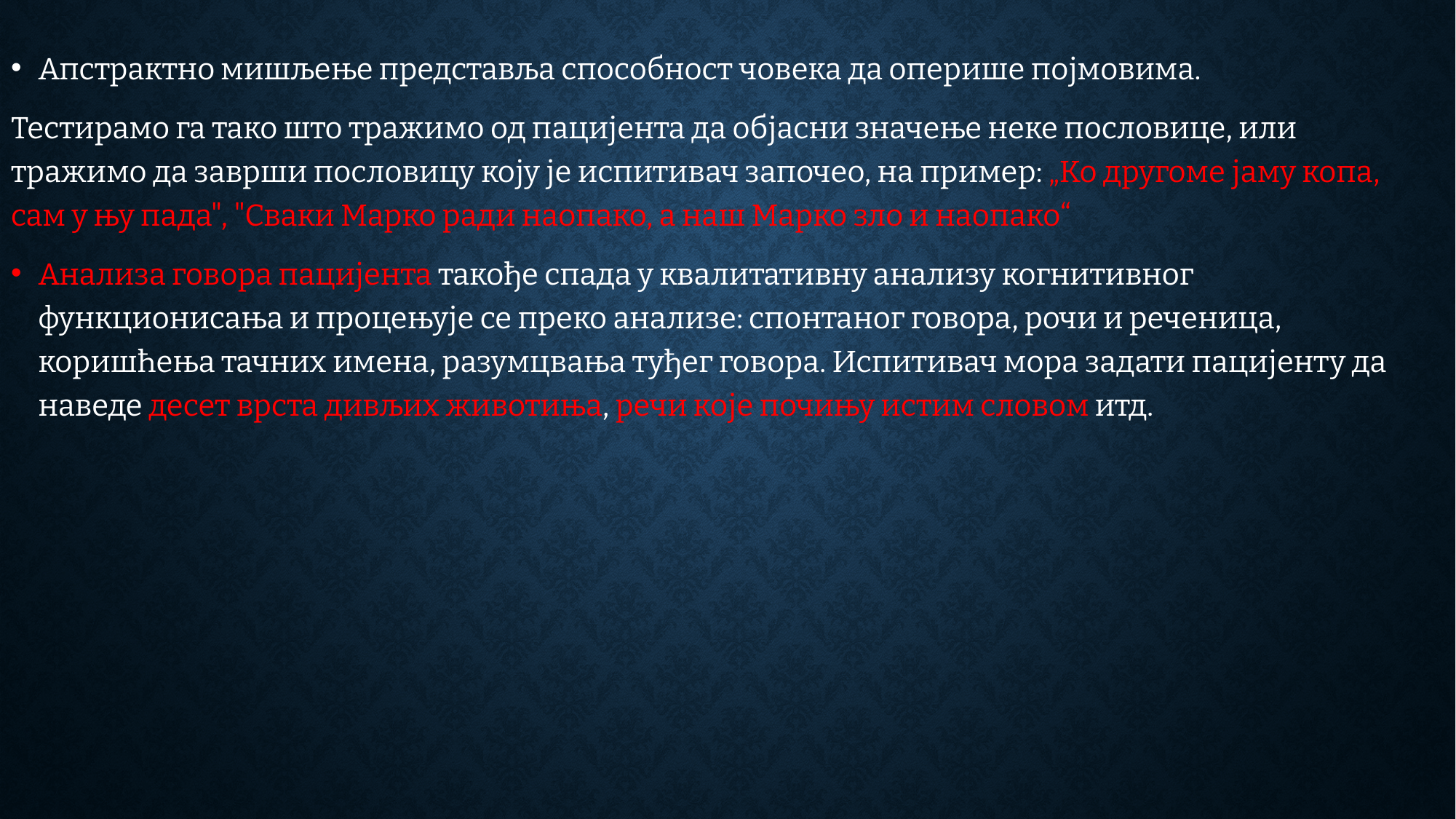

Апстрактно мишљење представља способност човека да оперише појмовима.
Тестирамо га тако што тражимо од пацијента да објасни значење неке пословице, или тражимо да заврши пословицу коју је испитивач започео, на пример: „Ко другоме јаму копа, сам у њу пада", "Сваки Марко ради наопако, а наш Марко зло и наопако“
Анализа говора пацијента такође спада у квалитативну анализу когнитивног функционисања и процењује се преко анализе: спонтаног говора, рочи и реченица, коришћења тачних имена, разумцвања туђег говора. Испитивач мора задати пацијенту да наведе десет врста дивљих животиња, речи које почињу истим словом итд.